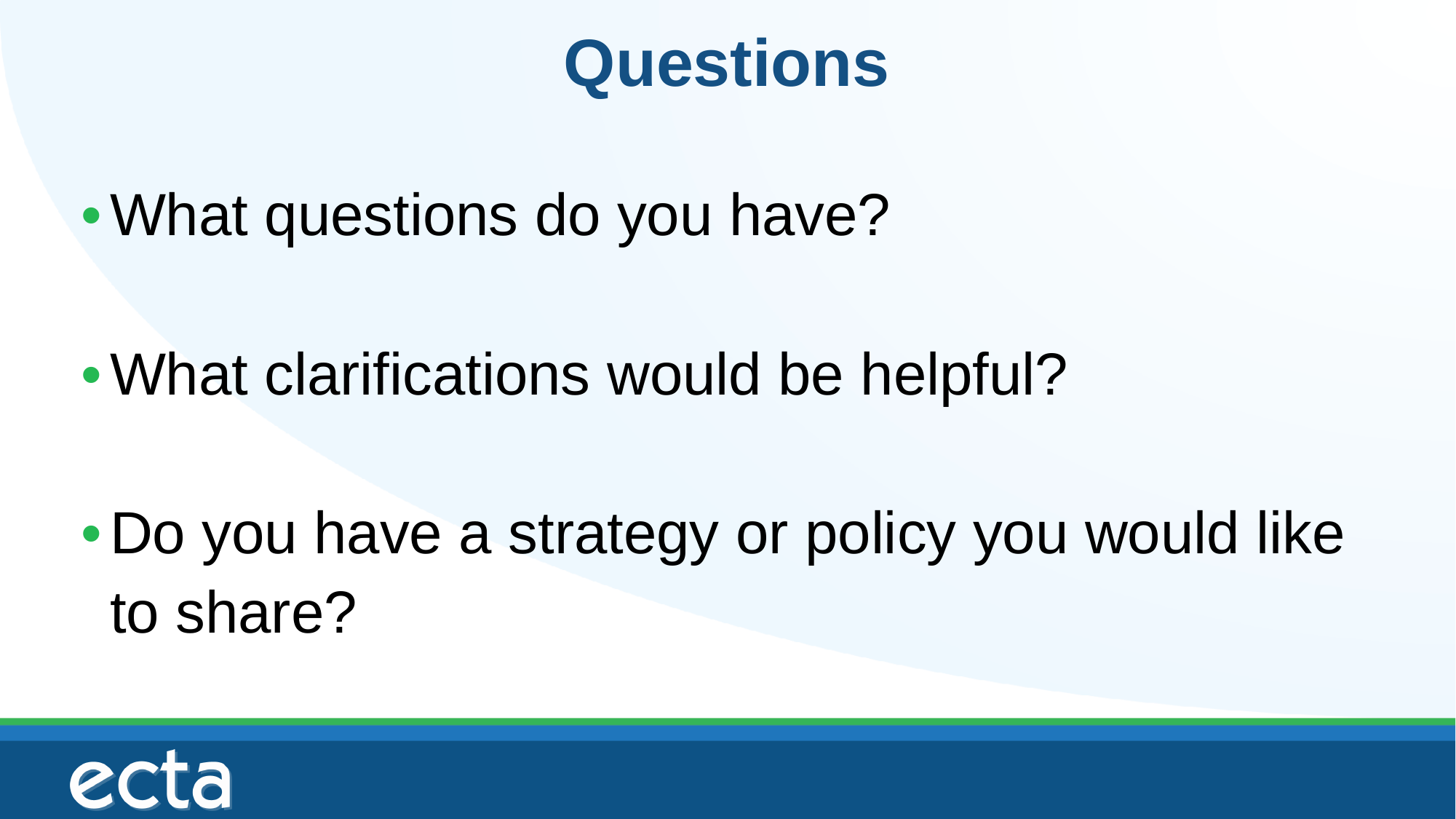

# Questions
What questions do you have?

What clarifications would be helpful?

Do you have a strategy or policy you would like to share?